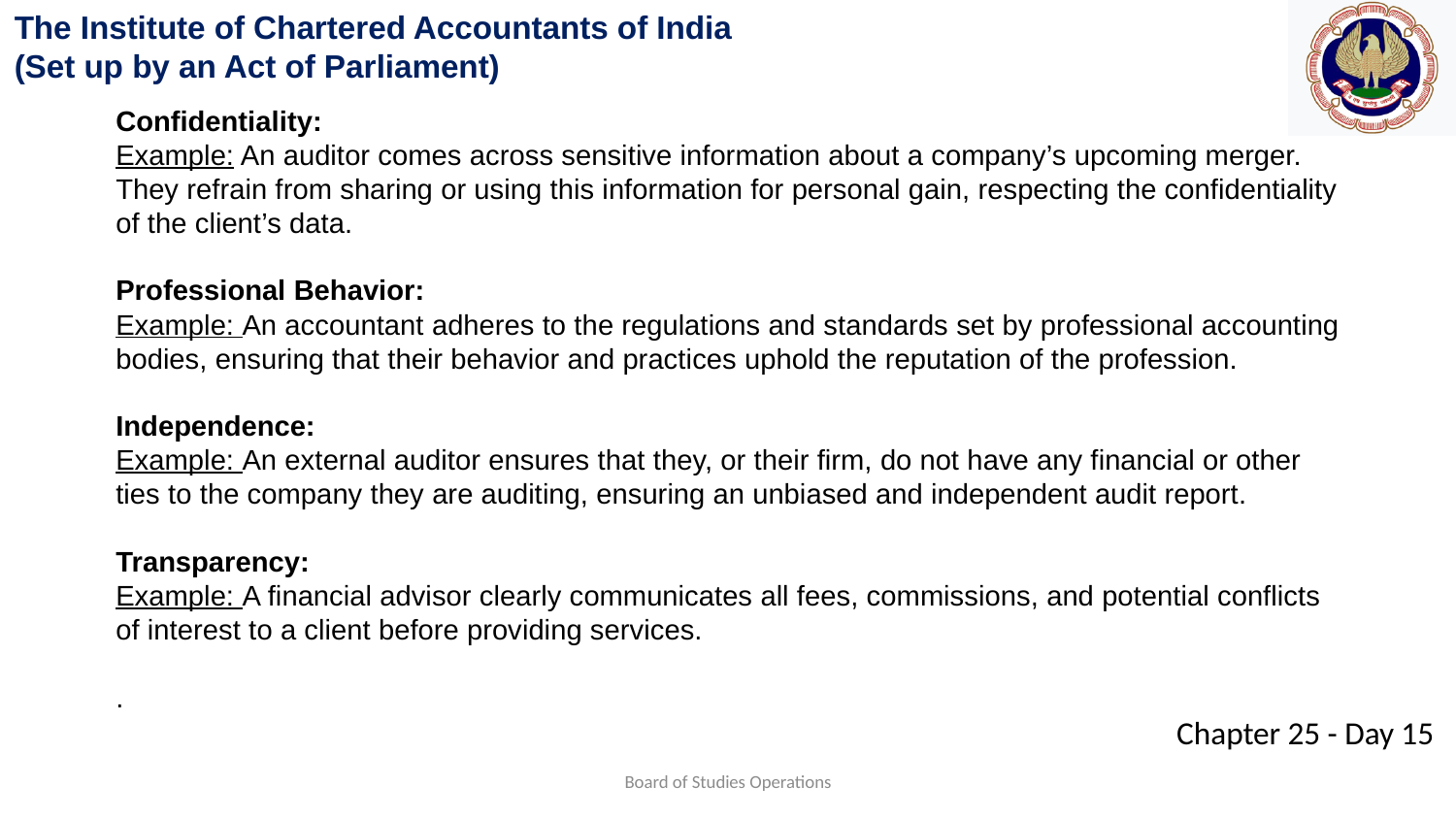

Confidentiality:
Example: An auditor comes across sensitive information about a company’s upcoming merger. They refrain from sharing or using this information for personal gain, respecting the confidentiality of the client’s data.

Professional Behavior:
Example: An accountant adheres to the regulations and standards set by professional accounting
bodies, ensuring that their behavior and practices uphold the reputation of the profession.

Independence:
Example: An external auditor ensures that they, or their firm, do not have any financial or other
ties to the company they are auditing, ensuring an unbiased and independent audit report.

Transparency:
Example: A financial advisor clearly communicates all fees, commissions, and potential conflicts
of interest to a client before providing services.

.

Board of Studies Operations